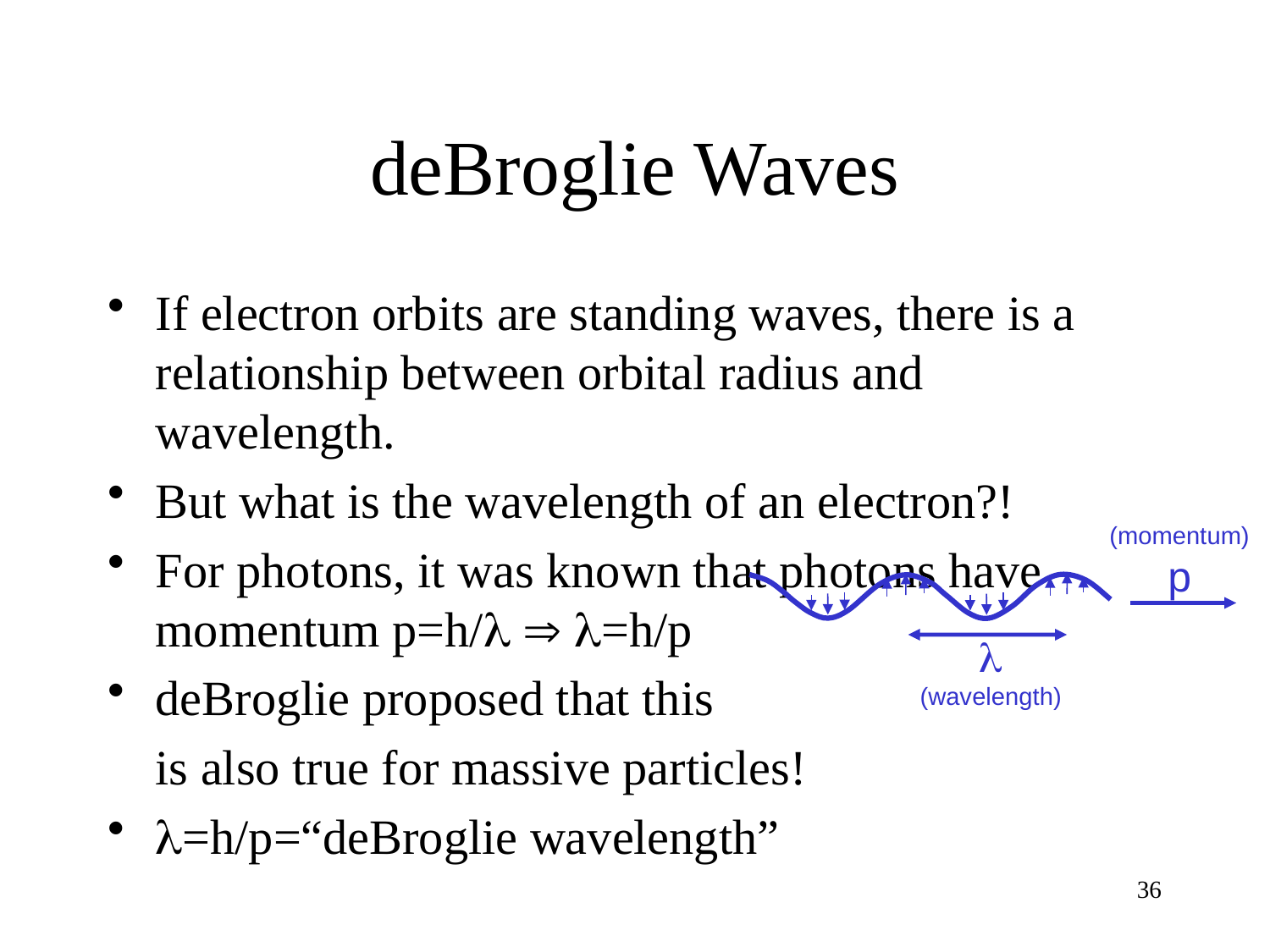

# deBroglie Waves
If electron orbits are standing waves, there is a relationship between orbital radius and wavelength.
But what is the wavelength of an electron?!
For photons, it was known that photons have momentum p=h/λ ⇒ λ=h/p
deBroglie proposed that this
	is also true for massive particles!
λ=h/p=“deBroglie wavelength”
(momentum)
p

λ
(wavelength)

36